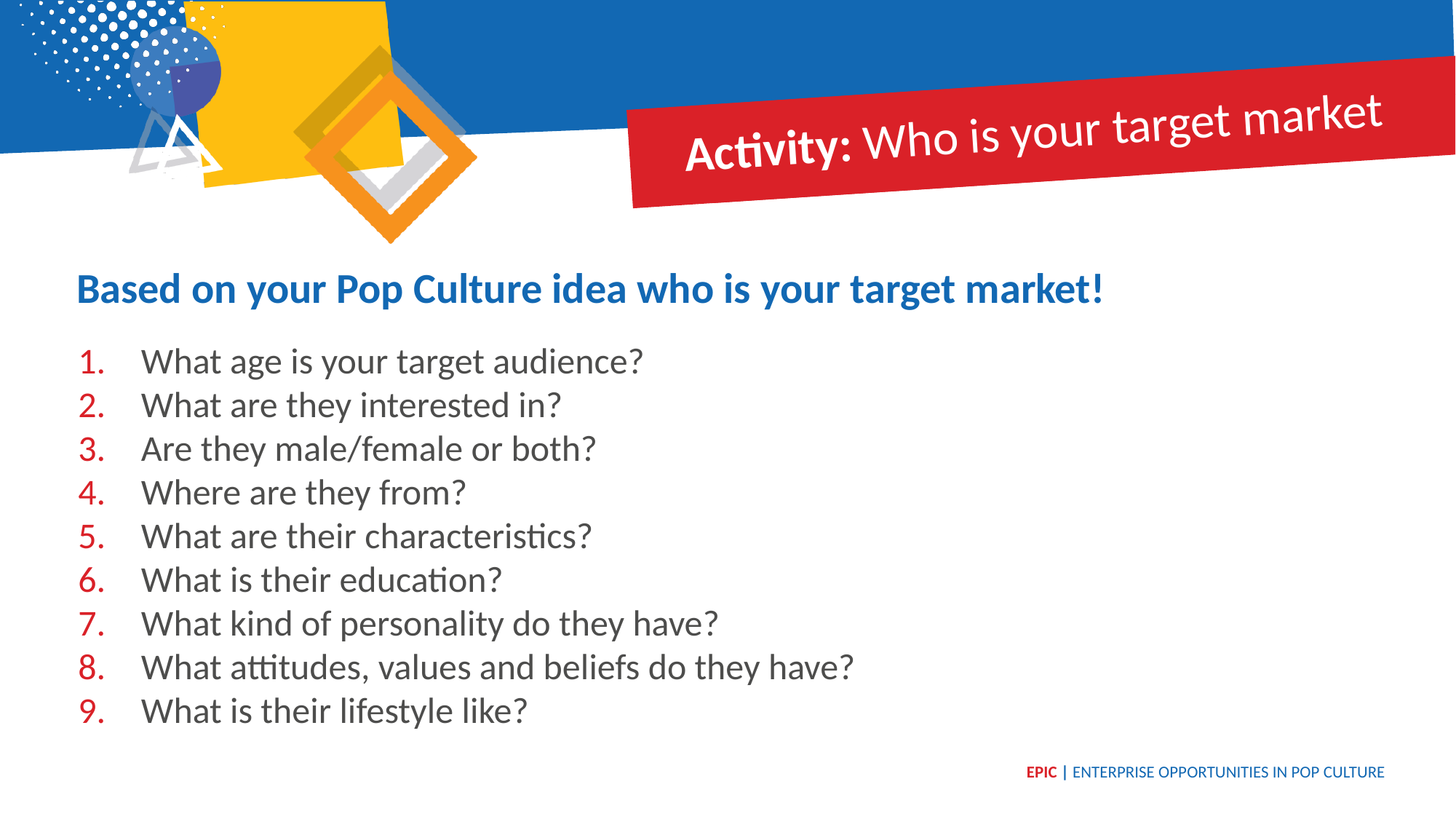

Activity: Who is your target market

Based on your Pop Culture idea who is your target market!

What age is your target audience?
What are they interested in?
Are they male/female or both?
Where are they from?
What are their characteristics?
What is their education?
What kind of personality do they have?
What attitudes, values and beliefs do they have?
What is their lifestyle like?